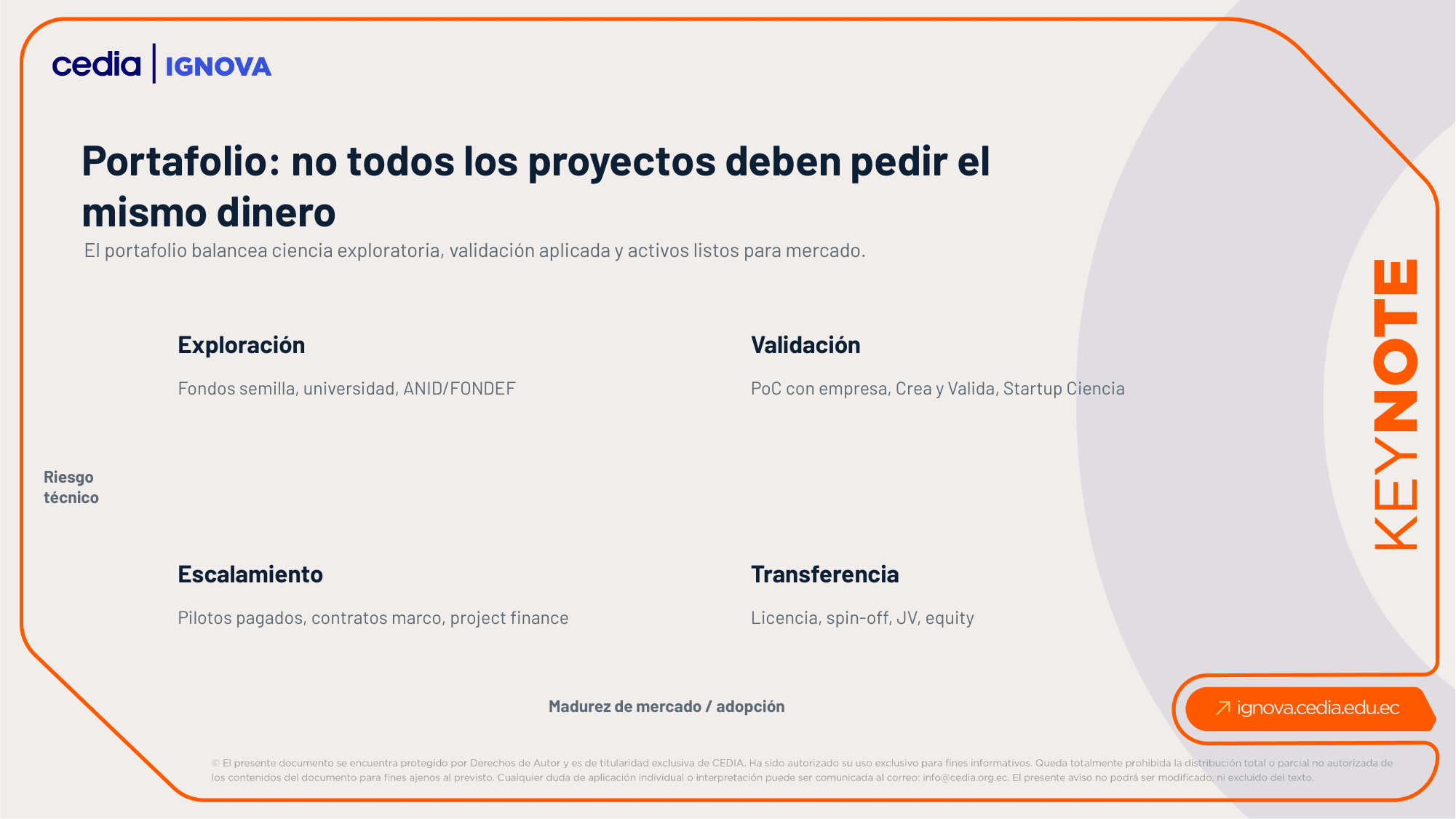

Portafolio: no todos los proyectos deben pedir el mismo dinero
El portafolio balancea ciencia exploratoria, validación aplicada y activos listos para mercado.
Exploración
Validación
Fondos semilla, universidad, ANID/FONDEF
PoC con empresa, Crea y Valida, Startup Ciencia
Riesgo técnico
Escalamiento
Transferencia
Pilotos pagados, contratos marco, project finance
Licencia, spin-off, JV, equity
Madurez de mercado / adopción